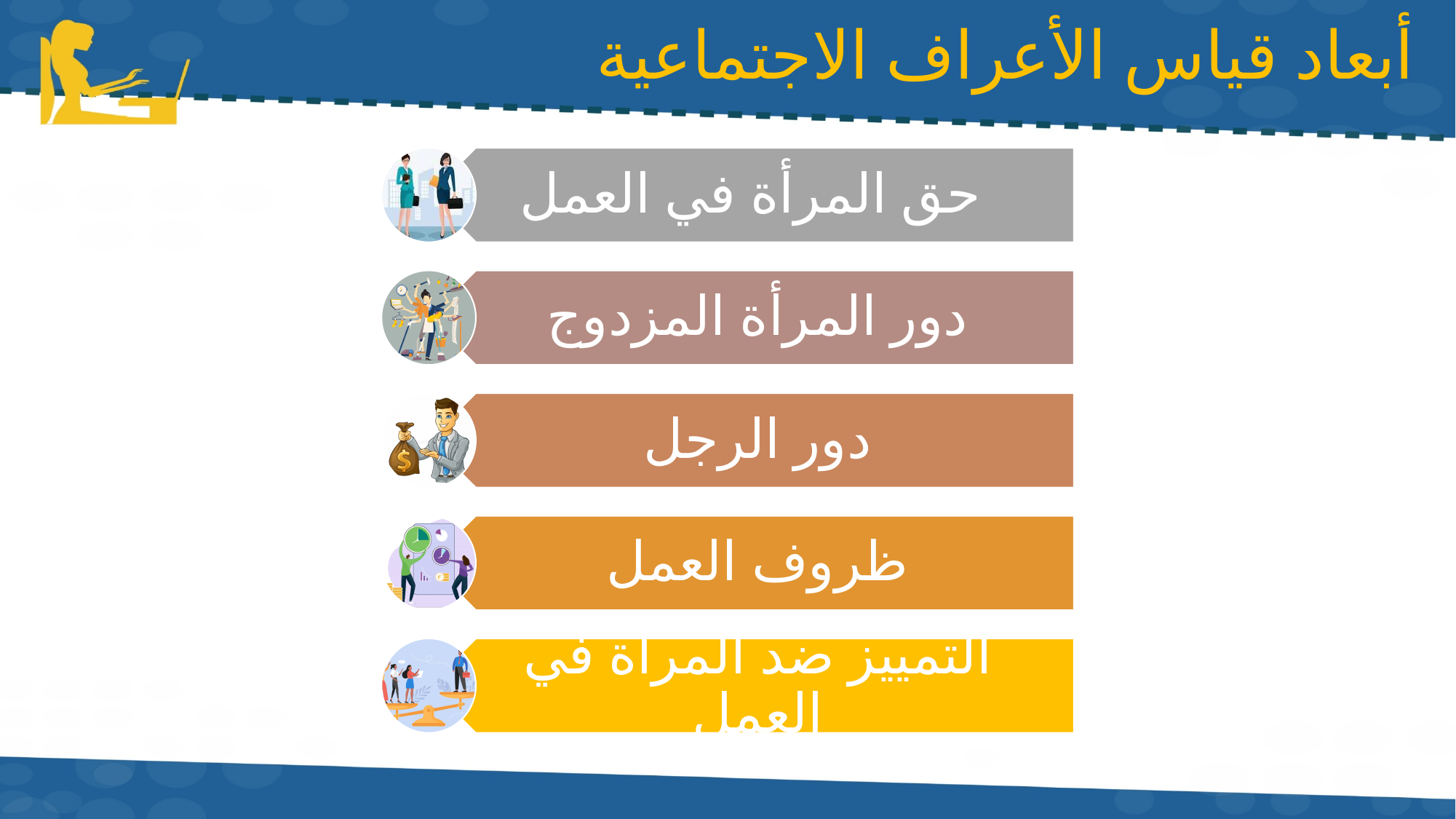

# أبعاد قياس الأعراف الاجتماعية
حق المرأة في العمل
دور المرأة المزدوج
دور الرجل
ظروف العمل
التمييز ضد المرأة في العمل